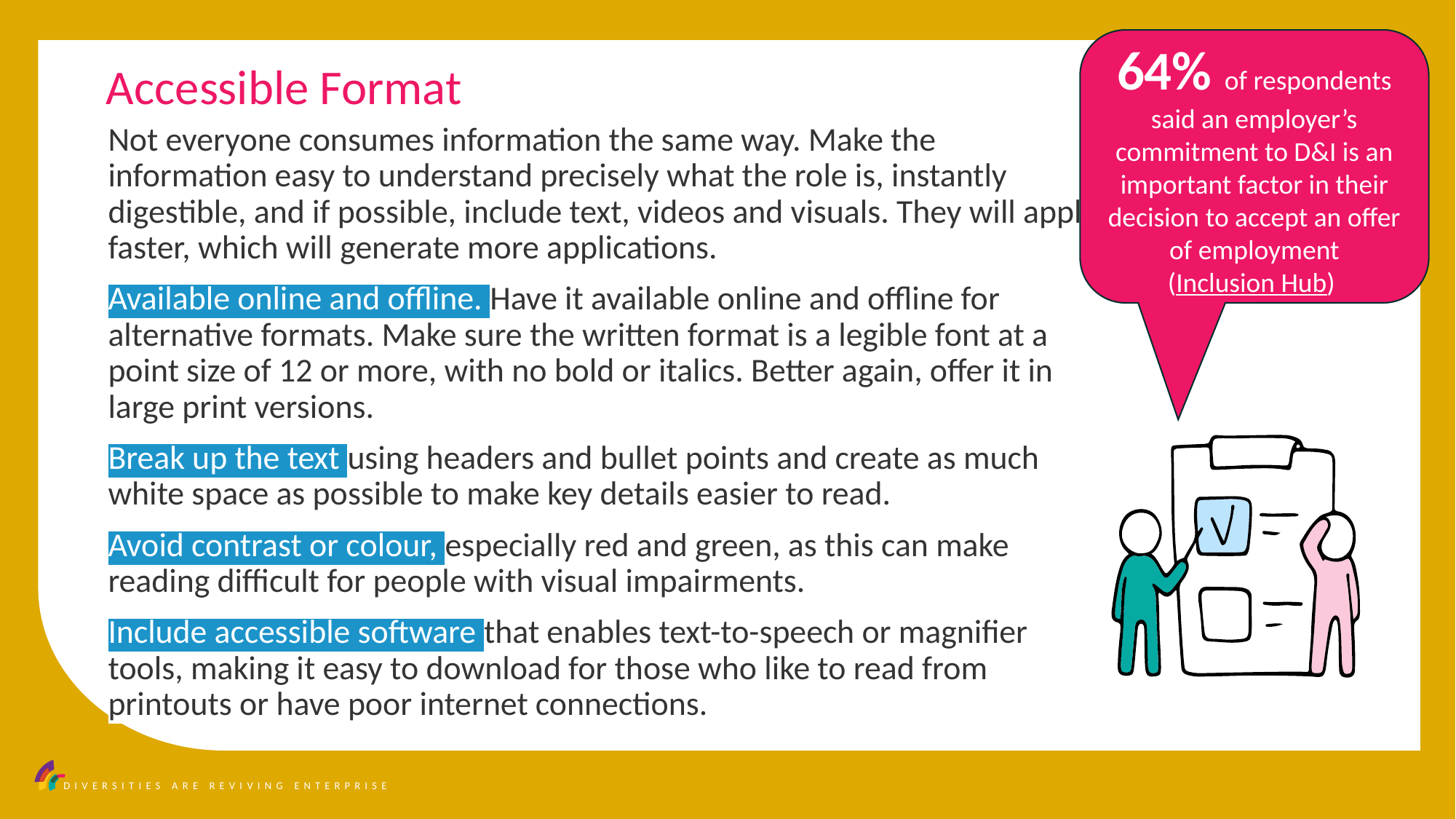

64% of respondents said an employer’s commitment to D&I is an important factor in their decision to accept an offer of employment
(Inclusion Hub)
Accessible Format
Not everyone consumes information the same way. Make the information easy to understand precisely what the role is, instantly digestible, and if possible, include text, videos and visuals. They will apply faster, which will generate more applications.
Available online and offline. Have it available online and offline for alternative formats. Make sure the written format is a legible font at a point size of 12 or more, with no bold or italics. Better again, offer it in large print versions.
Break up the text using headers and bullet points and create as much white space as possible to make key details easier to read.
Avoid contrast or colour, especially red and green, as this can make reading difficult for people with visual impairments.
Include accessible software that enables text-to-speech or magnifier tools, making it easy to download for those who like to read from printouts or have poor internet connections.